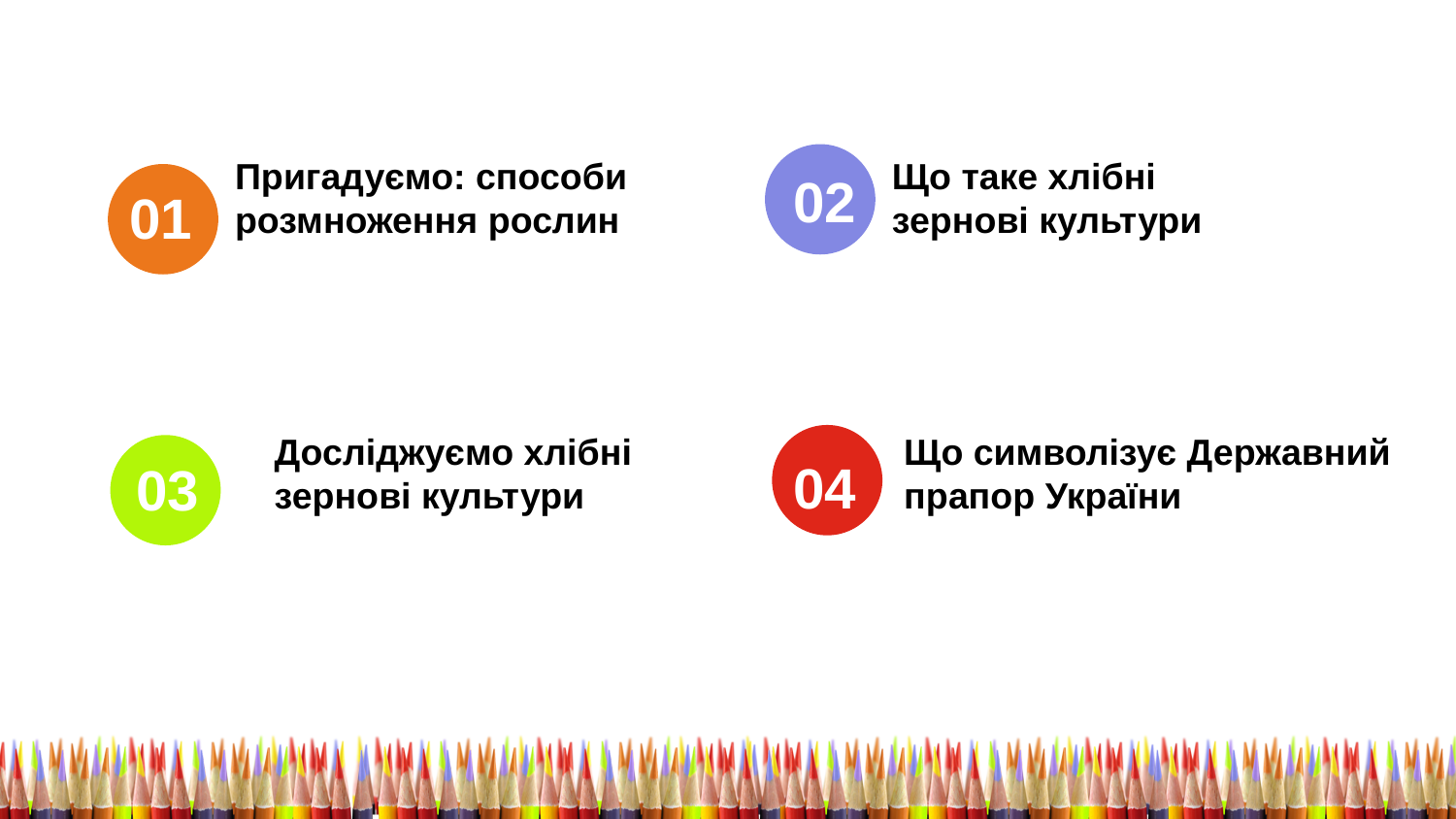

Що таке хлібні
зернові культури
Пригадуємо: способи
розмноження рослин

02
01
Досліджуємо хлібні
зернові культури
Що символізує Державний прапор України

04
03